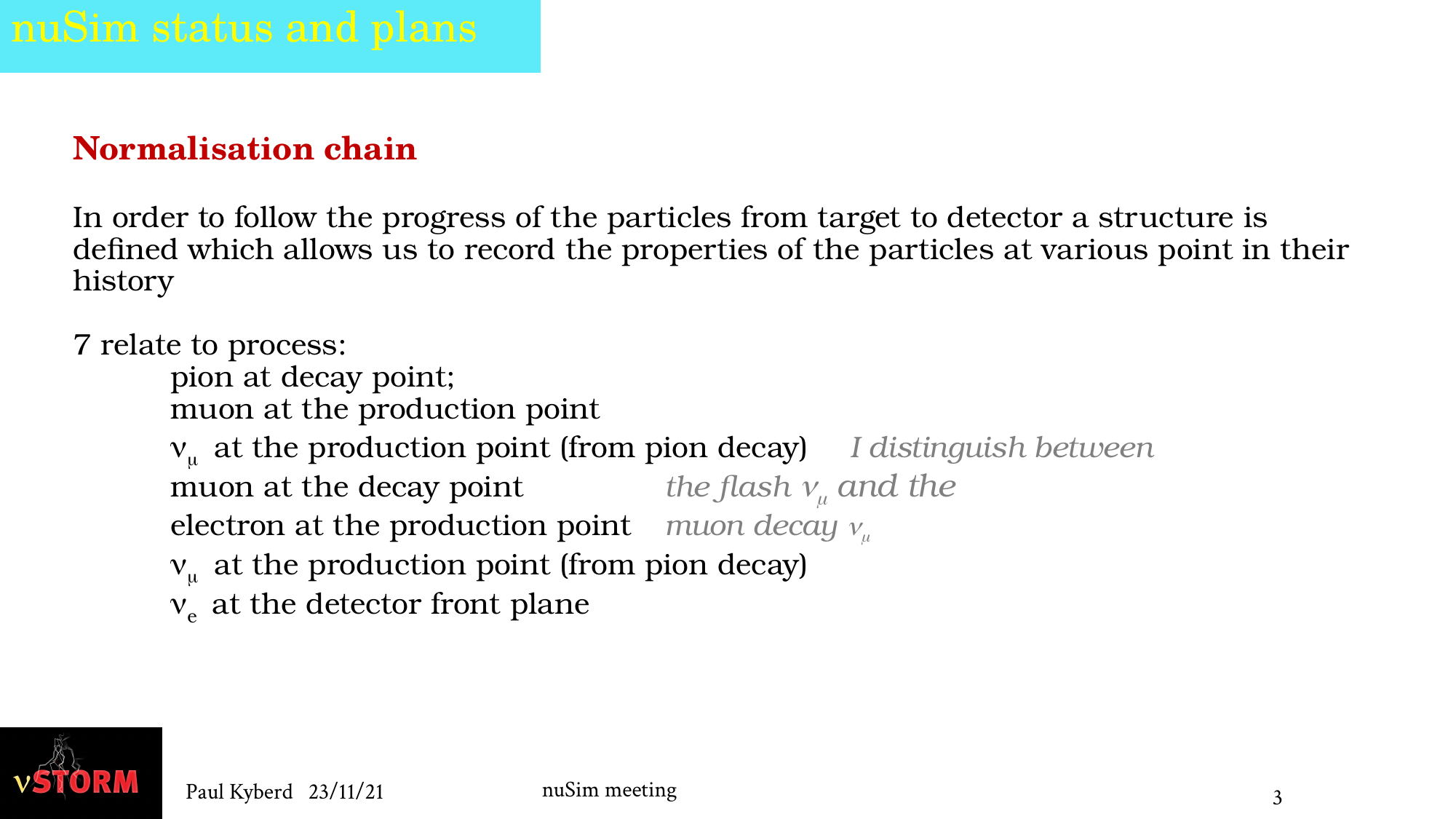

nuSim status and plans
Normalisation chain

In order to follow the progress of the particles from target to detector a structure is defined which allows us to record the properties of the particles at various point in their history

7 relate to process:
	pion at decay point;
	muon at the production point
	νμ at the production point (from pion decay)	I distinguish between
	muon at the decay point				 the flash νμ and the
	electron at the production point			 muon decay νμ
	νμ at the production point (from pion decay)
	νe at the detector front plane

nuSim meeting
Paul Kyberd   23/11/21
3